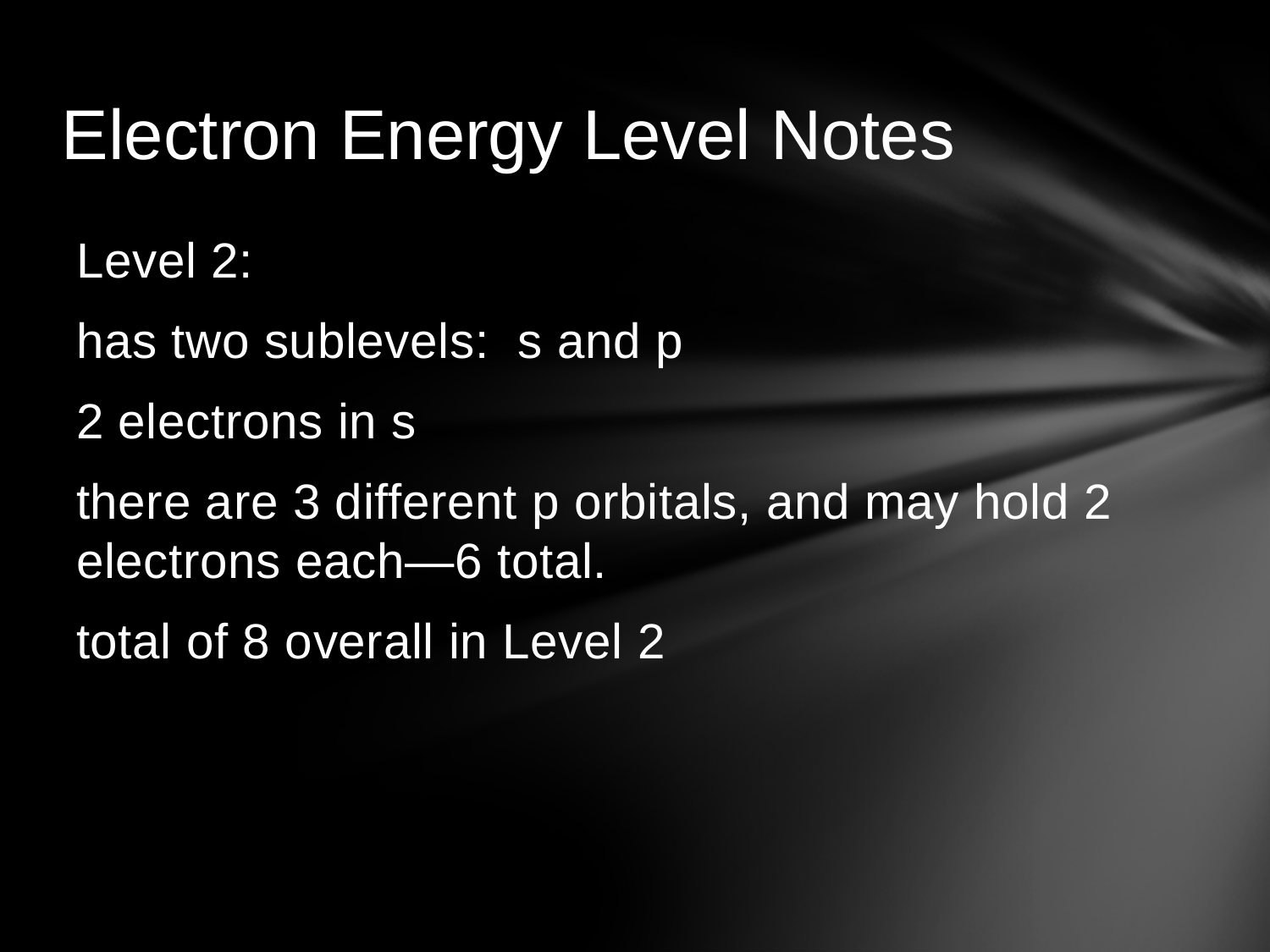

# Electron Energy Level Notes
Level 2:
has two sublevels:  s and p
2 electrons in s
there are 3 different p orbitals, and may hold 2 electrons each—6 total.
total of 8 overall in Level 2